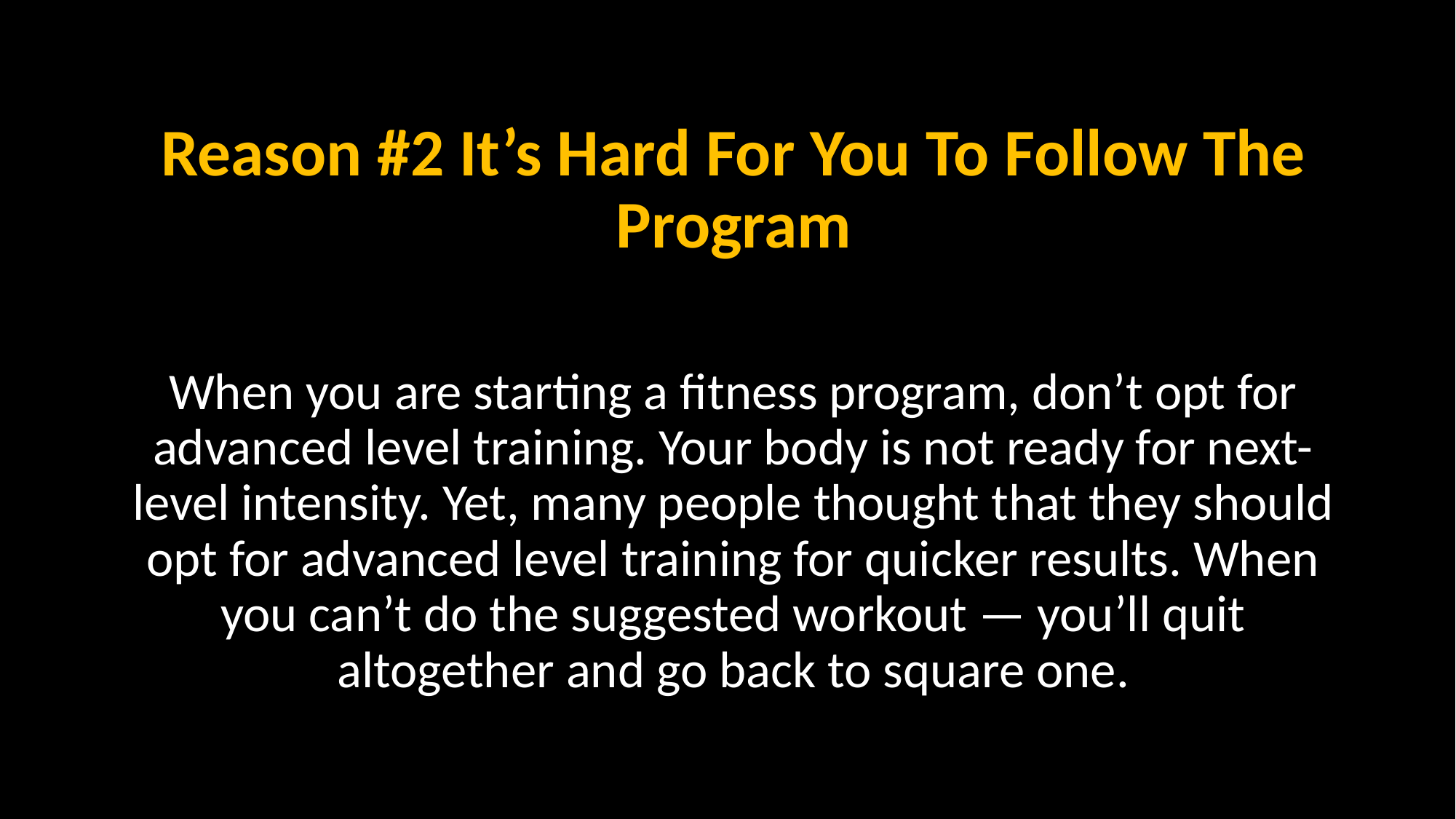

Reason #2 It’s Hard For You To Follow The Program

When you are starting a fitness program, don’t opt for advanced level training. Your body is not ready for next-level intensity. Yet, many people thought that they should opt for advanced level training for quicker results. When you can’t do the suggested workout — you’ll quit altogether and go back to square one.